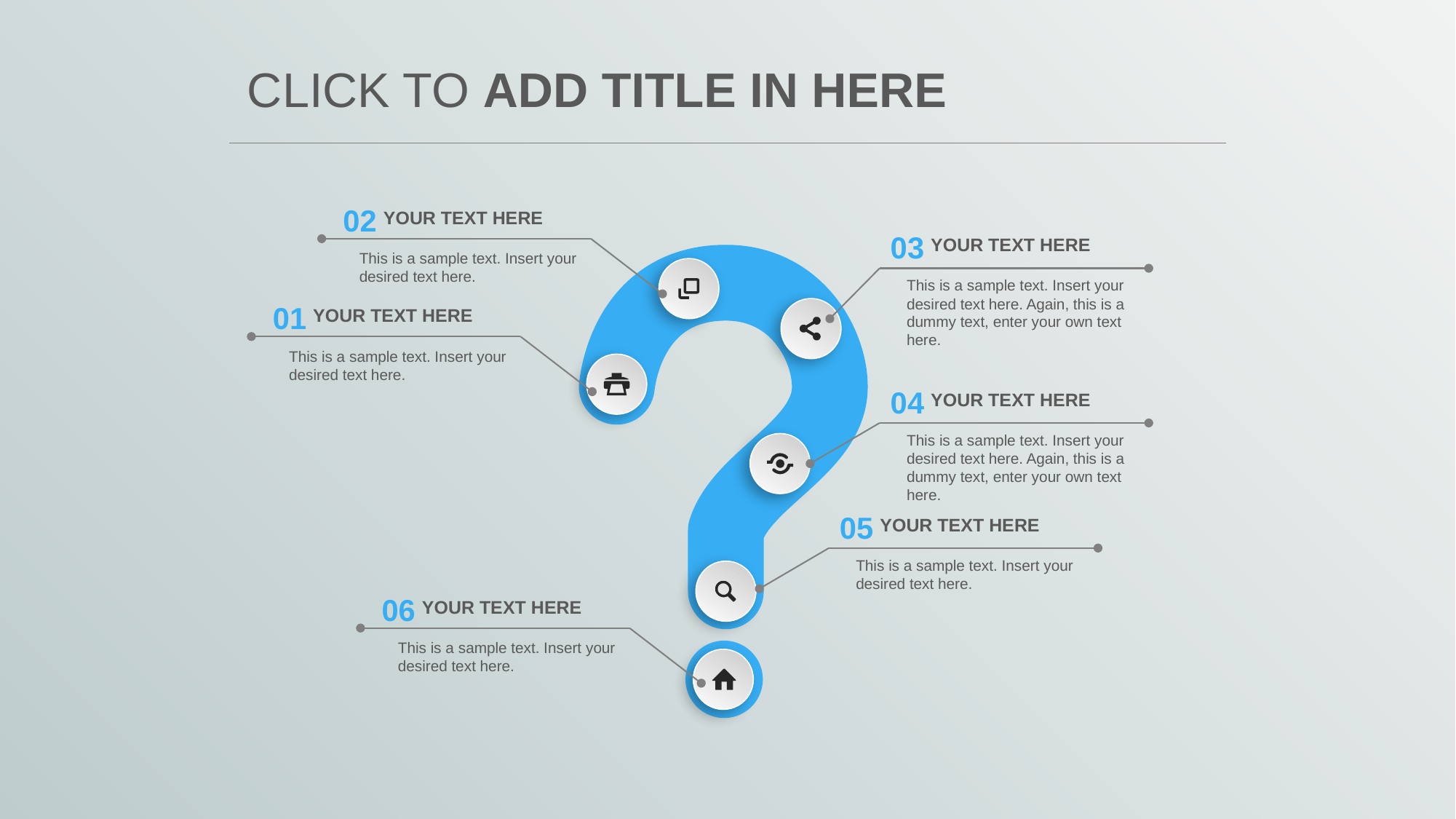

# CLICK TO ADD TITLE IN HERE
02
YOUR TEXT HERE
03
YOUR TEXT HERE
This is a sample text. Insert your desired text here.

This is a sample text. Insert your desired text here. Again, this is a dummy text, enter your own text here.

01

YOUR TEXT HERE

This is a sample text. Insert your desired text here.

04
YOUR TEXT HERE
This is a sample text. Insert your desired text here. Again, this is a dummy text, enter your own text here.

05
YOUR TEXT HERE
This is a sample text. Insert your desired text here.

06
YOUR TEXT HERE
This is a sample text. Insert your desired text here.